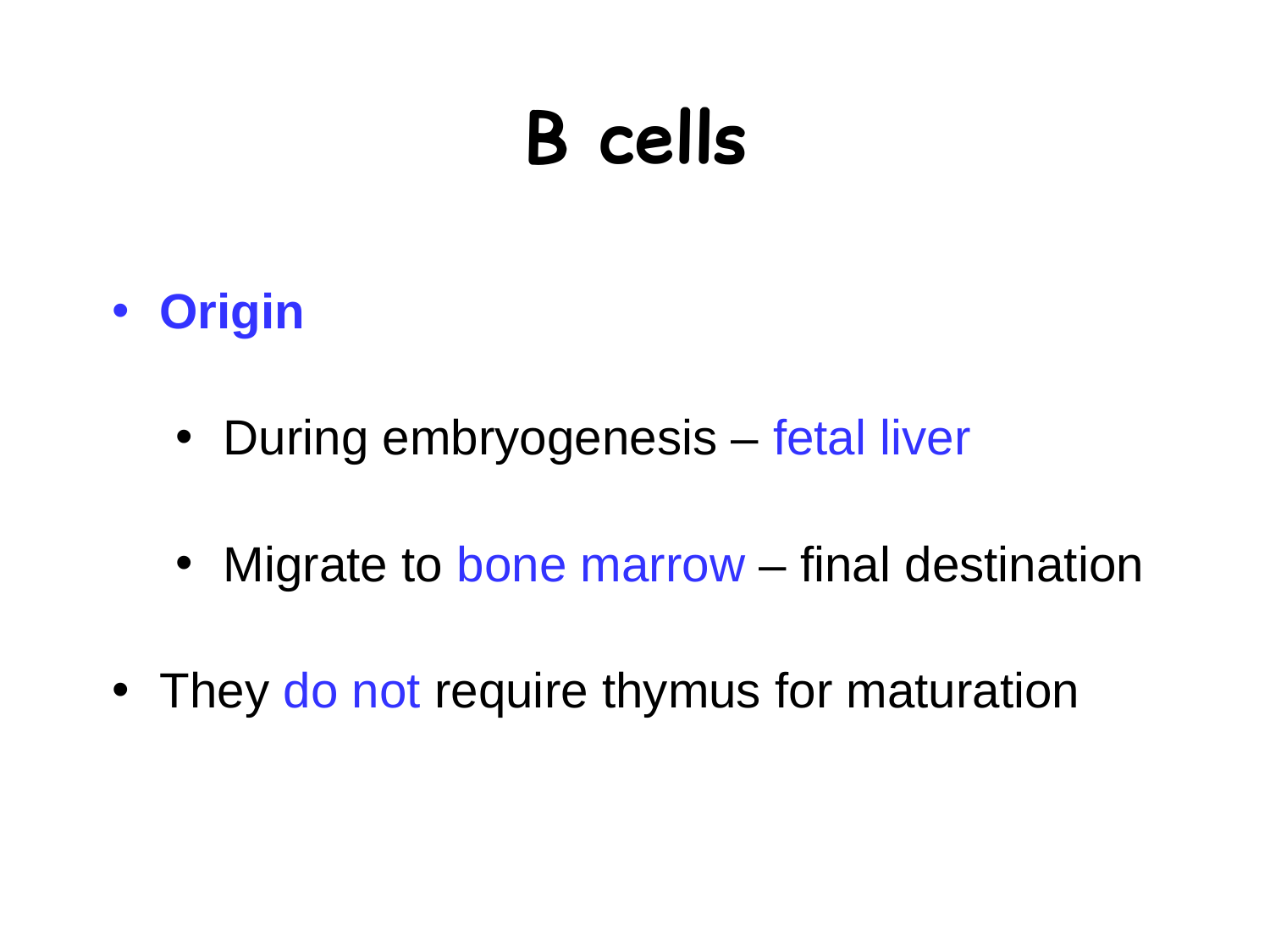

B cells
Origin

During embryogenesis – fetal liver

Migrate to bone marrow – final destination

They do not require thymus for maturation